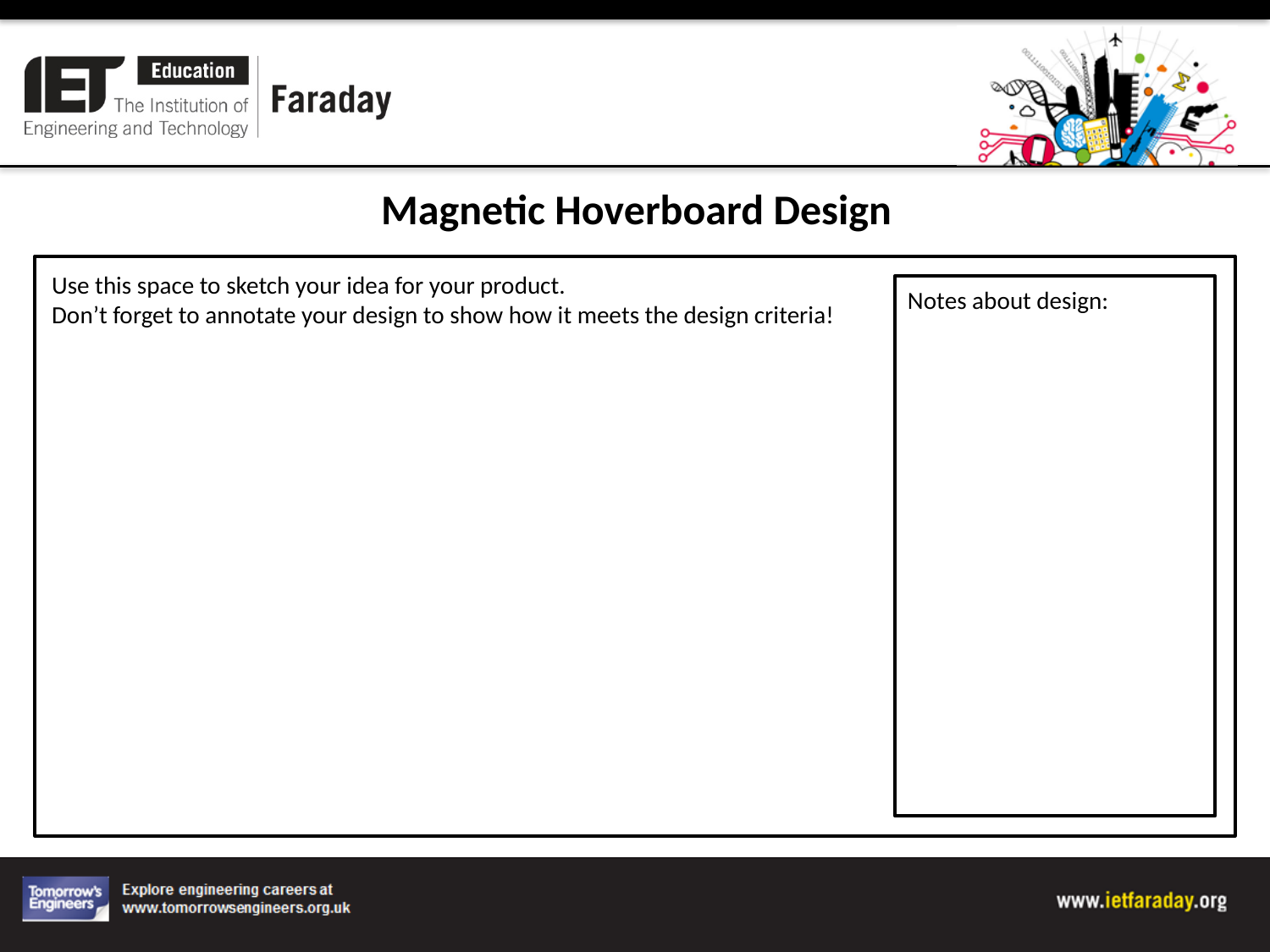

Magnetic Hoverboard Design

Use this space to sketch your idea for your product.
Don’t forget to annotate your design to show how it meets the design criteria!

Notes about design: